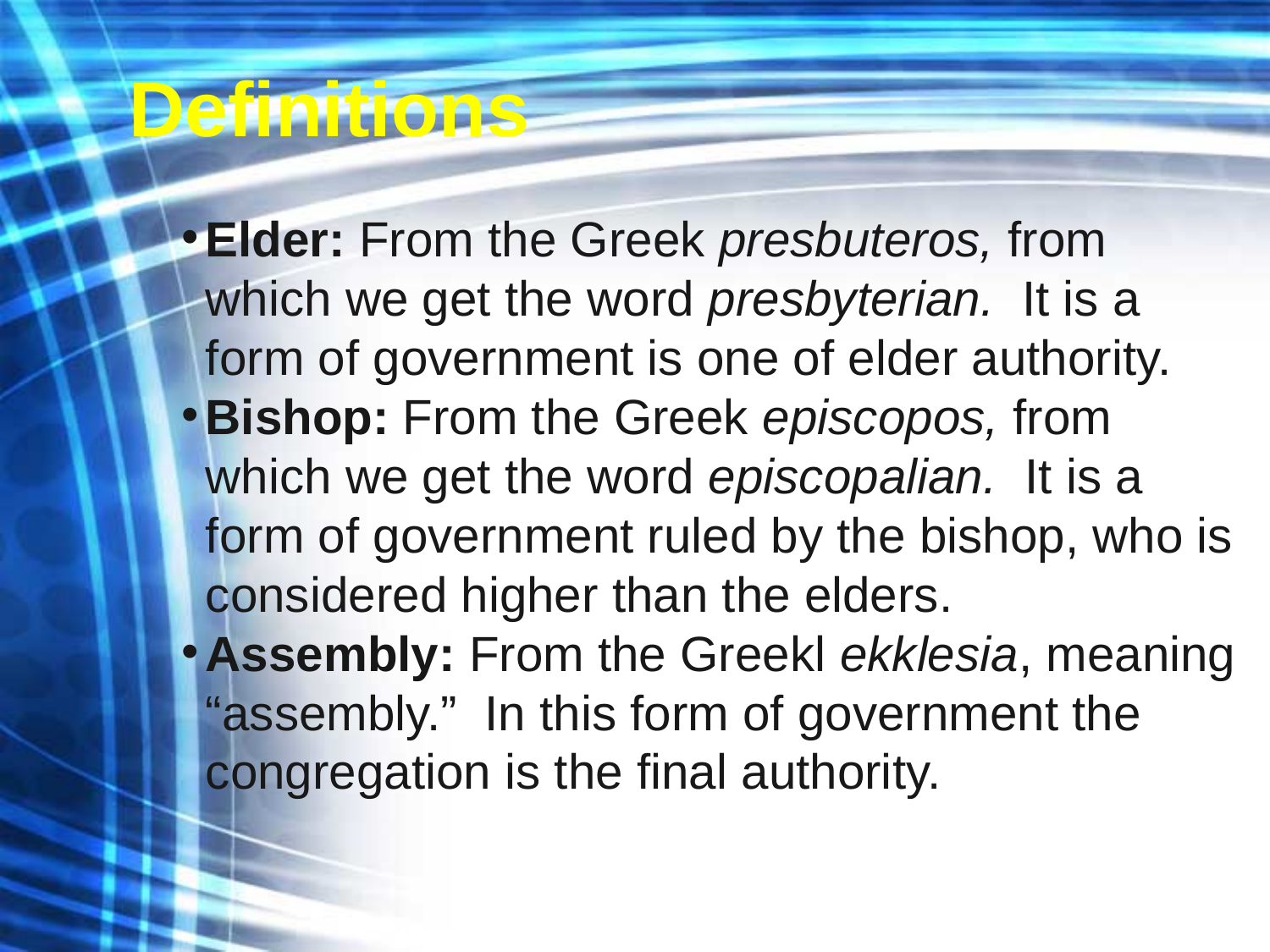

Definitions

Elder: From the Greek presbuteros, from which we get the word presbyterian.  It is a form of government is one of elder authority.
Bishop: From the Greek episcopos, from which we get the word episcopalian.  It is a form of government ruled by the bishop, who is considered higher than the elders.
Assembly: From the Greekl ekklesia, meaning “assembly.”  In this form of government the congregation is the final authority.